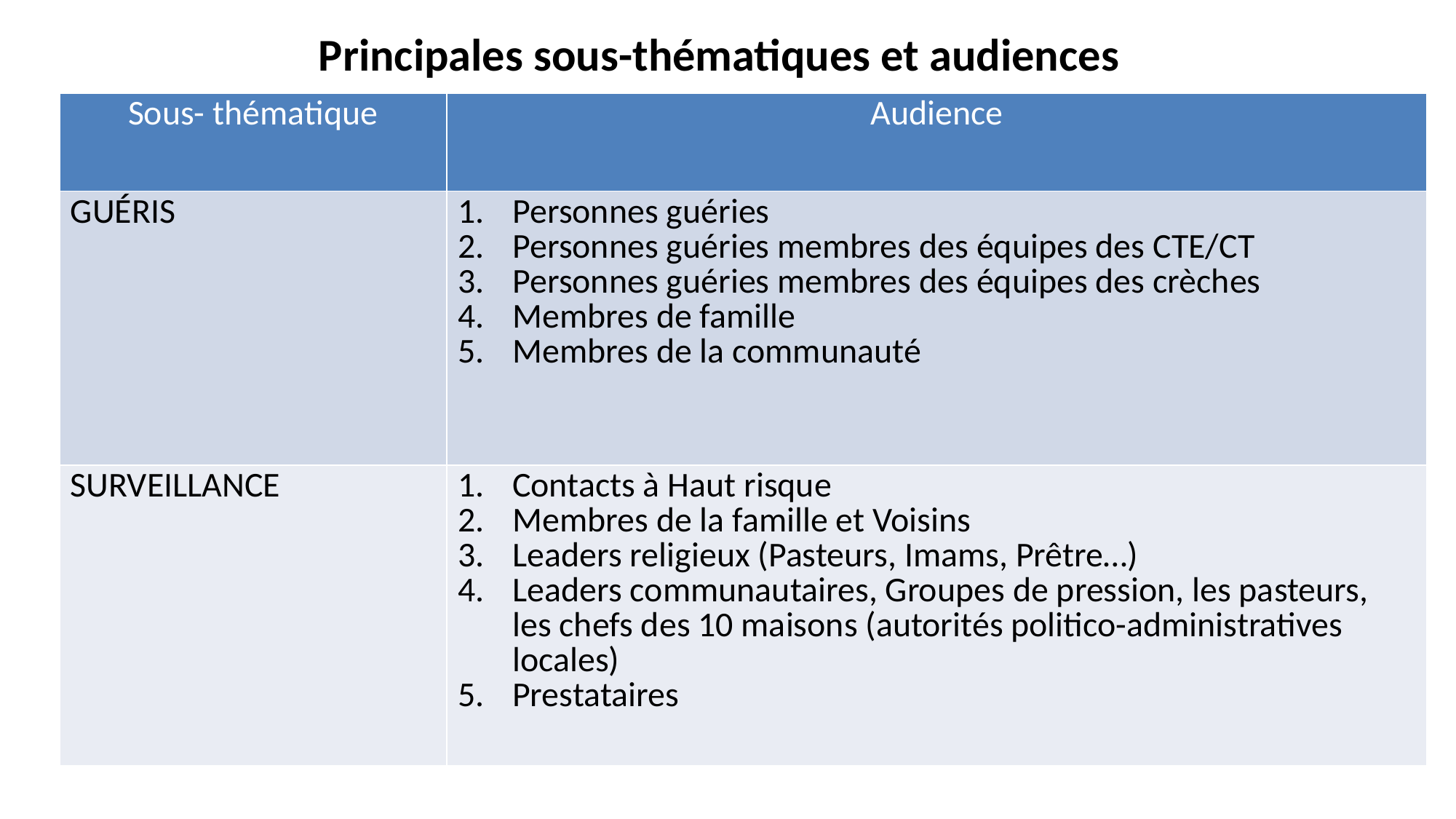

# Principales sous-thématiques et audiences
| Sous- thématique | Audience |
| --- | --- |
| Guéris | Personnes guéries  Personnes guéries membres des équipes des CTE/CT  Personnes guéries membres des équipes des crèches Membres de famille Membres de la communauté |
| SURVEILLANCE | Contacts à Haut risque Membres de la famille et Voisins Leaders religieux (Pasteurs, Imams, Prêtre…) Leaders communautaires, Groupes de pression, les pasteurs, les chefs des 10 maisons (autorités politico-administratives locales) Prestataires |